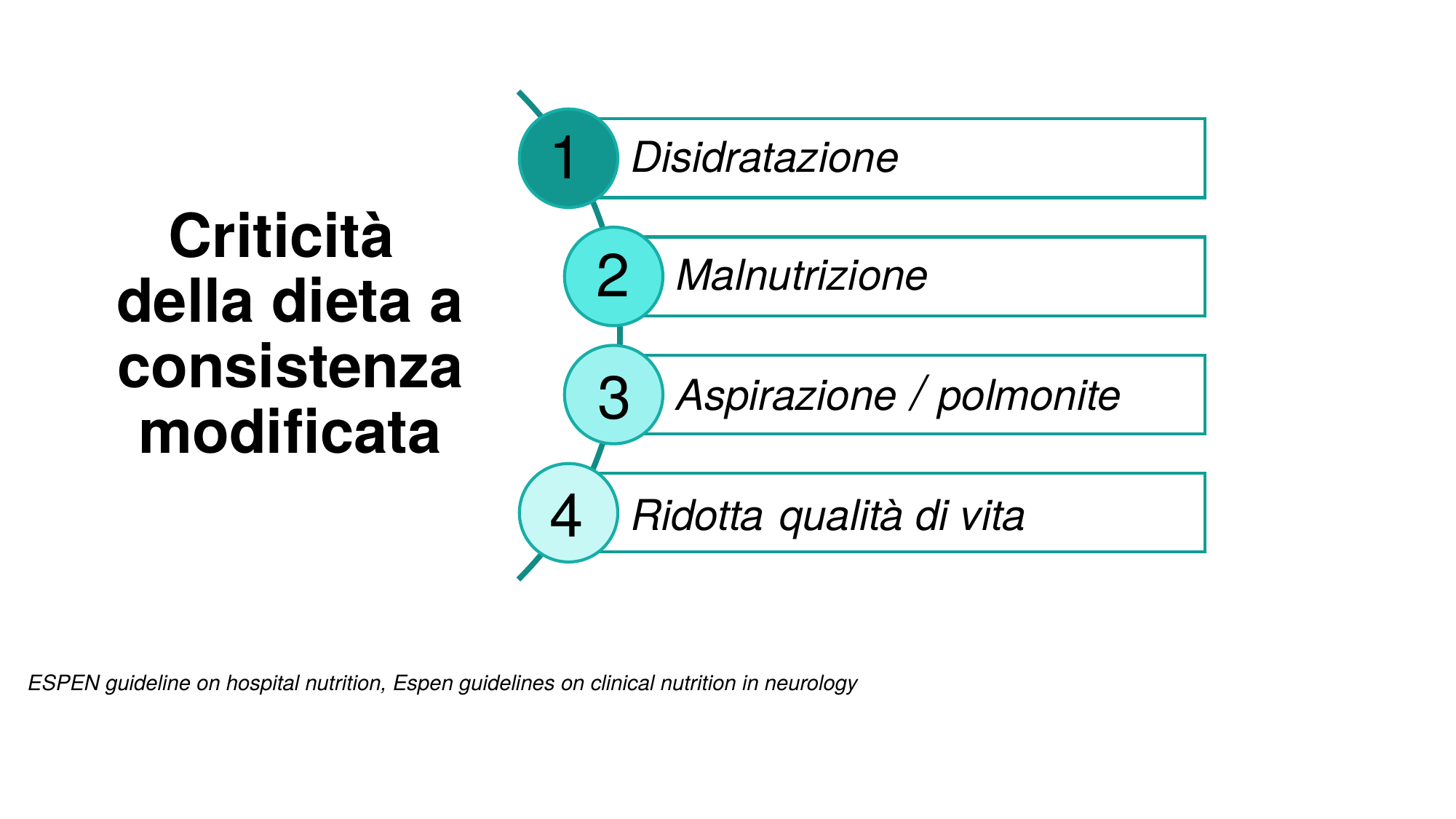

Disidratazione
Malnutrizione
Aspirazione / polmonite
Ridotta qualità di vita
1
Criticità
della dieta a consistenza modificata
2
3
4
ESPEN guideline on hospital nutrition, Espen guidelines on clinical nutrition in neurology